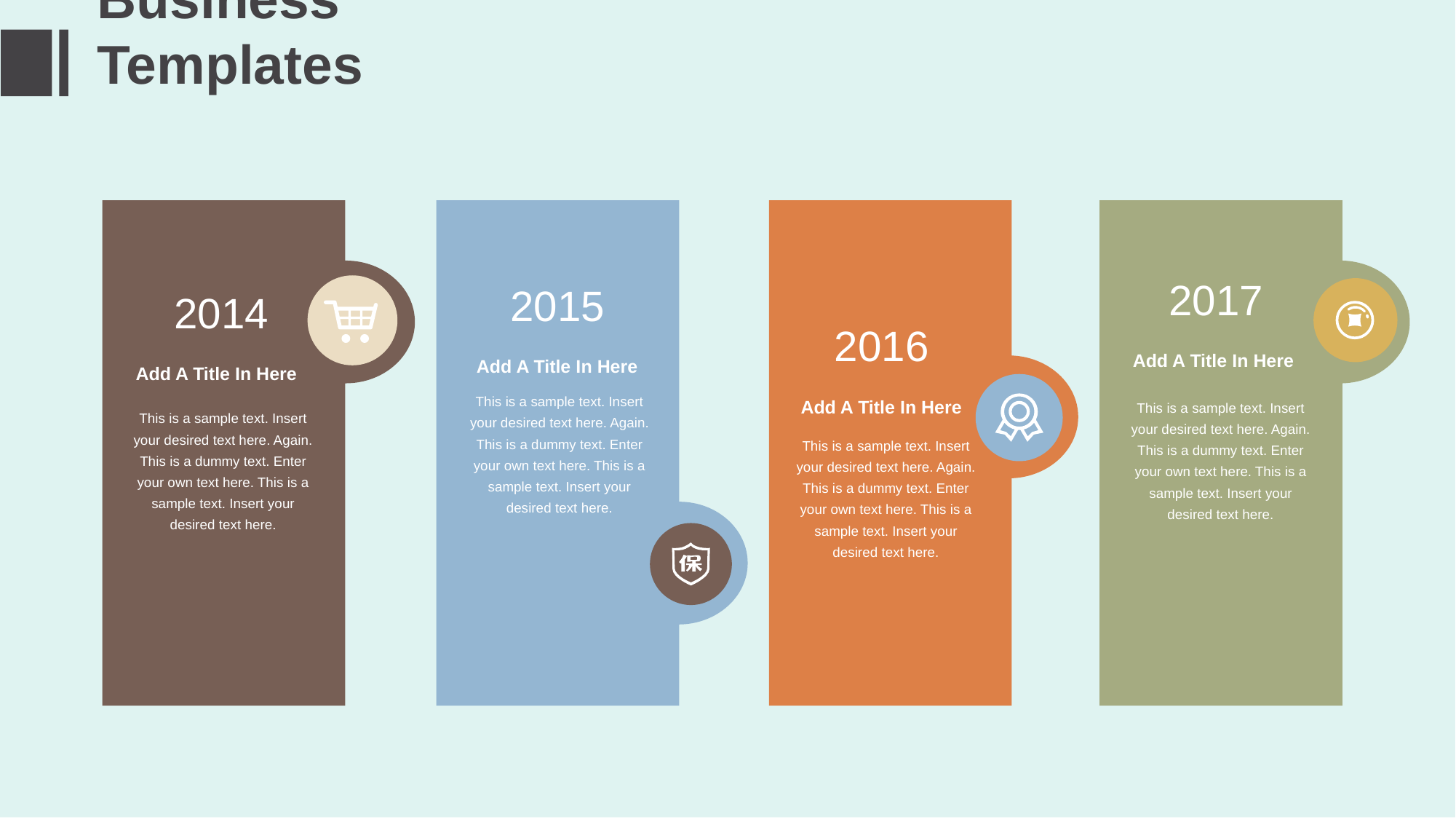

2017
Add A Title In Here
2015
Add A Title In Here

2014
Add A Title In Here
2016
Add A Title In Here

This is a sample text. Insert your desired text here. Again. This is a dummy text. Enter your own text here. This is a sample text. Insert your desired text here.
This is a sample text. Insert your desired text here. Again. This is a dummy text. Enter your own text here. This is a sample text. Insert your desired text here.
This is a sample text. Insert your desired text here. Again. This is a dummy text. Enter your own text here. This is a sample text. Insert your desired text here.
This is a sample text. Insert your desired text here. Again. This is a dummy text. Enter your own text here. This is a sample text. Insert your desired text here.